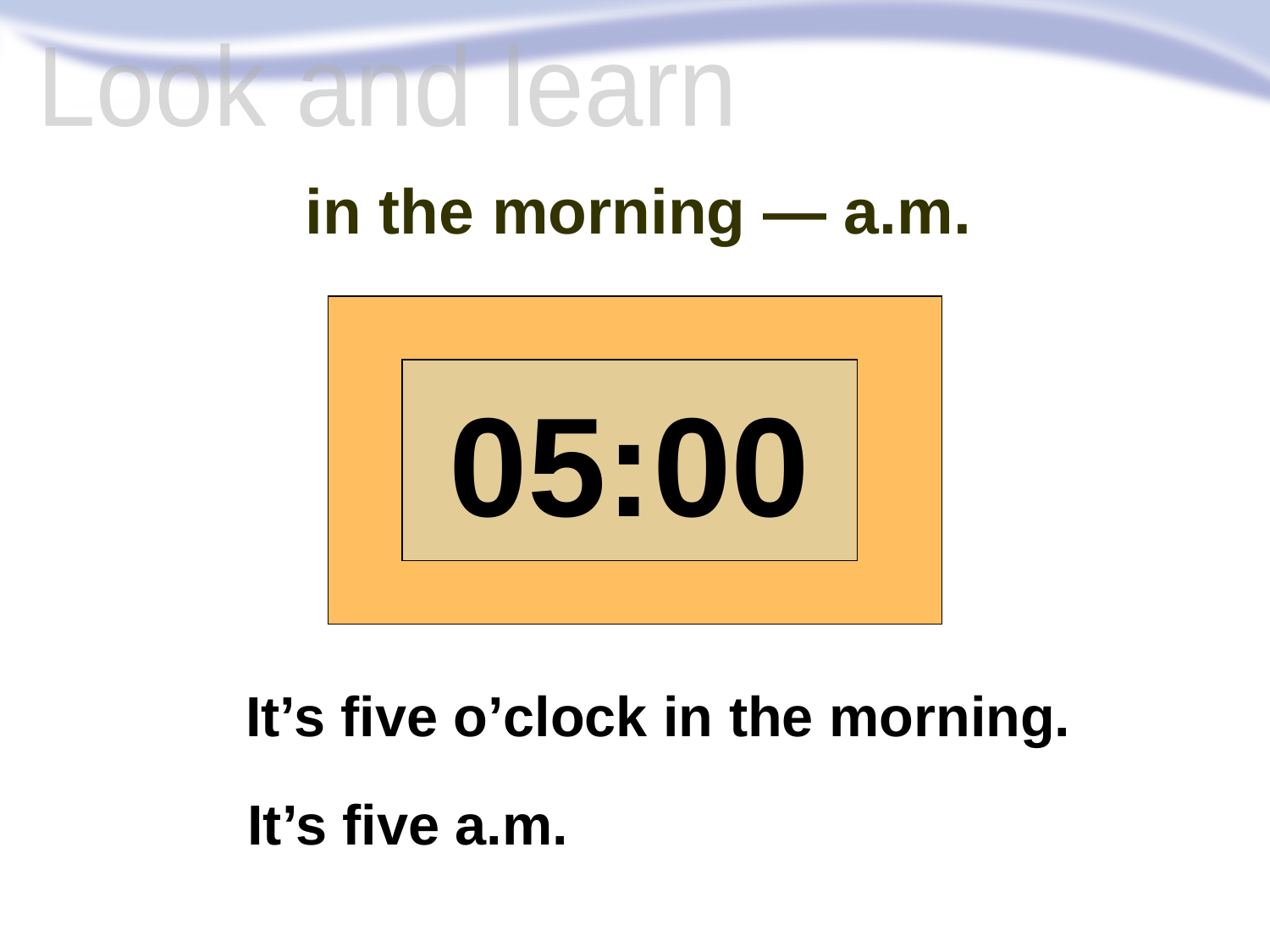

Look and learn
in the morning — a.m.

05:00
It’s five o’clock in the morning.

It’s five a.m.